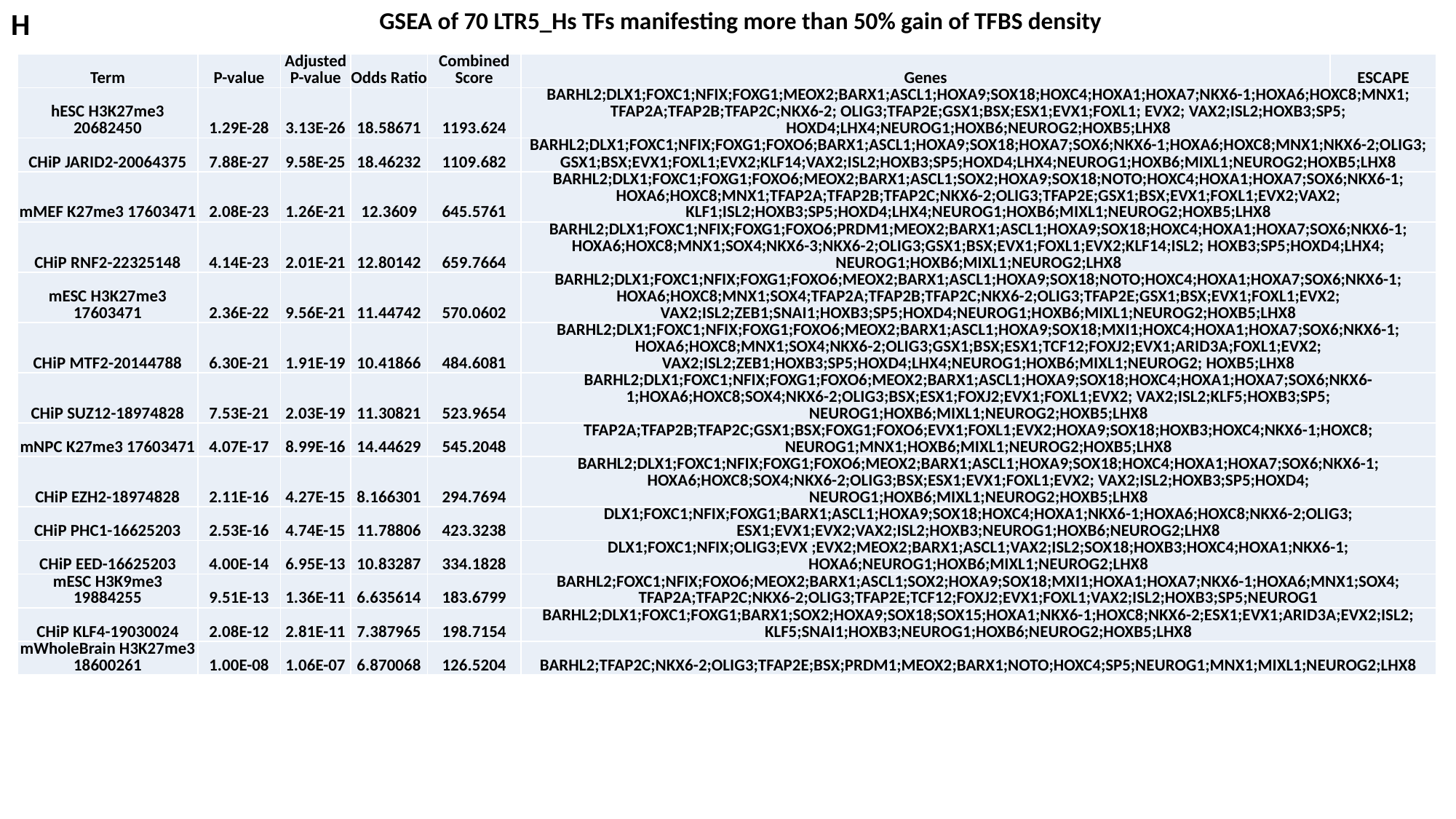

GSEA of 70 LTR5_Hs TFs manifesting more than 50% gain of TFBS density
H
| Term | P-value | Adjusted P-value | Odds Ratio | Combined Score | Genes | ESCAPE |
| --- | --- | --- | --- | --- | --- | --- |
| hESC H3K27me3 20682450 | 1.29E-28 | 3.13E-26 | 18.58671 | 1193.624 | BARHL2;DLX1;FOXC1;NFIX;FOXG1;MEOX2;BARX1;ASCL1;HOXA9;SOX18;HOXC4;HOXA1;HOXA7;NKX6-1;HOXA6;HOXC8;MNX1; TFAP2A;TFAP2B;TFAP2C;NKX6-2; OLIG3;TFAP2E;GSX1;BSX;ESX1;EVX1;FOXL1; EVX2; VAX2;ISL2;HOXB3;SP5; HOXD4;LHX4;NEUROG1;HOXB6;NEUROG2;HOXB5;LHX8 |  |
| CHiP JARID2-20064375 | 7.88E-27 | 9.58E-25 | 18.46232 | 1109.682 | BARHL2;DLX1;FOXC1;NFIX;FOXG1;FOXO6;BARX1;ASCL1;HOXA9;SOX18;HOXA7;SOX6;NKX6-1;HOXA6;HOXC8;MNX1;NKX6-2;OLIG3; GSX1;BSX;EVX1;FOXL1;EVX2;KLF14;VAX2;ISL2;HOXB3;SP5;HOXD4;LHX4;NEUROG1;HOXB6;MIXL1;NEUROG2;HOXB5;LHX8 |  |
| mMEF K27me3 17603471 | 2.08E-23 | 1.26E-21 | 12.3609 | 645.5761 | BARHL2;DLX1;FOXC1;FOXG1;FOXO6;MEOX2;BARX1;ASCL1;SOX2;HOXA9;SOX18;NOTO;HOXC4;HOXA1;HOXA7;SOX6;NKX6-1; HOXA6;HOXC8;MNX1;TFAP2A;TFAP2B;TFAP2C;NKX6-2;OLIG3;TFAP2E;GSX1;BSX;EVX1;FOXL1;EVX2;VAX2; KLF1;ISL2;HOXB3;SP5;HOXD4;LHX4;NEUROG1;HOXB6;MIXL1;NEUROG2;HOXB5;LHX8 |  |
| CHiP RNF2-22325148 | 4.14E-23 | 2.01E-21 | 12.80142 | 659.7664 | BARHL2;DLX1;FOXC1;NFIX;FOXG1;FOXO6;PRDM1;MEOX2;BARX1;ASCL1;HOXA9;SOX18;HOXC4;HOXA1;HOXA7;SOX6;NKX6-1; HOXA6;HOXC8;MNX1;SOX4;NKX6-3;NKX6-2;OLIG3;GSX1;BSX;EVX1;FOXL1;EVX2;KLF14;ISL2; HOXB3;SP5;HOXD4;LHX4; NEUROG1;HOXB6;MIXL1;NEUROG2;LHX8 |  |
| mESC H3K27me3 17603471 | 2.36E-22 | 9.56E-21 | 11.44742 | 570.0602 | BARHL2;DLX1;FOXC1;NFIX;FOXG1;FOXO6;MEOX2;BARX1;ASCL1;HOXA9;SOX18;NOTO;HOXC4;HOXA1;HOXA7;SOX6;NKX6-1; HOXA6;HOXC8;MNX1;SOX4;TFAP2A;TFAP2B;TFAP2C;NKX6-2;OLIG3;TFAP2E;GSX1;BSX;EVX1;FOXL1;EVX2; VAX2;ISL2;ZEB1;SNAI1;HOXB3;SP5;HOXD4;NEUROG1;HOXB6;MIXL1;NEUROG2;HOXB5;LHX8 |  |
| CHiP MTF2-20144788 | 6.30E-21 | 1.91E-19 | 10.41866 | 484.6081 | BARHL2;DLX1;FOXC1;NFIX;FOXG1;FOXO6;MEOX2;BARX1;ASCL1;HOXA9;SOX18;MXI1;HOXC4;HOXA1;HOXA7;SOX6;NKX6-1; HOXA6;HOXC8;MNX1;SOX4;NKX6-2;OLIG3;GSX1;BSX;ESX1;TCF12;FOXJ2;EVX1;ARID3A;FOXL1;EVX2; VAX2;ISL2;ZEB1;HOXB3;SP5;HOXD4;LHX4;NEUROG1;HOXB6;MIXL1;NEUROG2; HOXB5;LHX8 |  |
| CHiP SUZ12-18974828 | 7.53E-21 | 2.03E-19 | 11.30821 | 523.9654 | BARHL2;DLX1;FOXC1;NFIX;FOXG1;FOXO6;MEOX2;BARX1;ASCL1;HOXA9;SOX18;HOXC4;HOXA1;HOXA7;SOX6;NKX6-1;HOXA6;HOXC8;SOX4;NKX6-2;OLIG3;BSX;ESX1;FOXJ2;EVX1;FOXL1;EVX2; VAX2;ISL2;KLF5;HOXB3;SP5; NEUROG1;HOXB6;MIXL1;NEUROG2;HOXB5;LHX8 |  |
| mNPC K27me3 17603471 | 4.07E-17 | 8.99E-16 | 14.44629 | 545.2048 | TFAP2A;TFAP2B;TFAP2C;GSX1;BSX;FOXG1;FOXO6;EVX1;FOXL1;EVX2;HOXA9;SOX18;HOXB3;HOXC4;NKX6-1;HOXC8; NEUROG1;MNX1;HOXB6;MIXL1;NEUROG2;HOXB5;LHX8 |  |
| CHiP EZH2-18974828 | 2.11E-16 | 4.27E-15 | 8.166301 | 294.7694 | BARHL2;DLX1;FOXC1;NFIX;FOXG1;FOXO6;MEOX2;BARX1;ASCL1;HOXA9;SOX18;HOXC4;HOXA1;HOXA7;SOX6;NKX6-1; HOXA6;HOXC8;SOX4;NKX6-2;OLIG3;BSX;ESX1;EVX1;FOXL1;EVX2; VAX2;ISL2;HOXB3;SP5;HOXD4; NEUROG1;HOXB6;MIXL1;NEUROG2;HOXB5;LHX8 |  |
| CHiP PHC1-16625203 | 2.53E-16 | 4.74E-15 | 11.78806 | 423.3238 | DLX1;FOXC1;NFIX;FOXG1;BARX1;ASCL1;HOXA9;SOX18;HOXC4;HOXA1;NKX6-1;HOXA6;HOXC8;NKX6-2;OLIG3; ESX1;EVX1;EVX2;VAX2;ISL2;HOXB3;NEUROG1;HOXB6;NEUROG2;LHX8 |  |
| CHiP EED-16625203 | 4.00E-14 | 6.95E-13 | 10.83287 | 334.1828 | DLX1;FOXC1;NFIX;OLIG3;EVX ;EVX2;MEOX2;BARX1;ASCL1;VAX2;ISL2;SOX18;HOXB3;HOXC4;HOXA1;NKX6-1; HOXA6;NEUROG1;HOXB6;MIXL1;NEUROG2;LHX8 |  |
| mESC H3K9me3 19884255 | 9.51E-13 | 1.36E-11 | 6.635614 | 183.6799 | BARHL2;FOXC1;NFIX;FOXO6;MEOX2;BARX1;ASCL1;SOX2;HOXA9;SOX18;MXI1;HOXA1;HOXA7;NKX6-1;HOXA6;MNX1;SOX4; TFAP2A;TFAP2C;NKX6-2;OLIG3;TFAP2E;TCF12;FOXJ2;EVX1;FOXL1;VAX2;ISL2;HOXB3;SP5;NEUROG1 |  |
| CHiP KLF4-19030024 | 2.08E-12 | 2.81E-11 | 7.387965 | 198.7154 | BARHL2;DLX1;FOXC1;FOXG1;BARX1;SOX2;HOXA9;SOX18;SOX15;HOXA1;NKX6-1;HOXC8;NKX6-2;ESX1;EVX1;ARID3A;EVX2;ISL2; KLF5;SNAI1;HOXB3;NEUROG1;HOXB6;NEUROG2;HOXB5;LHX8 |  |
| mWholeBrain H3K27me3 18600261 | 1.00E-08 | 1.06E-07 | 6.870068 | 126.5204 | BARHL2;TFAP2C;NKX6-2;OLIG3;TFAP2E;BSX;PRDM1;MEOX2;BARX1;NOTO;HOXC4;SP5;NEUROG1;MNX1;MIXL1;NEUROG2;LHX8 |  |